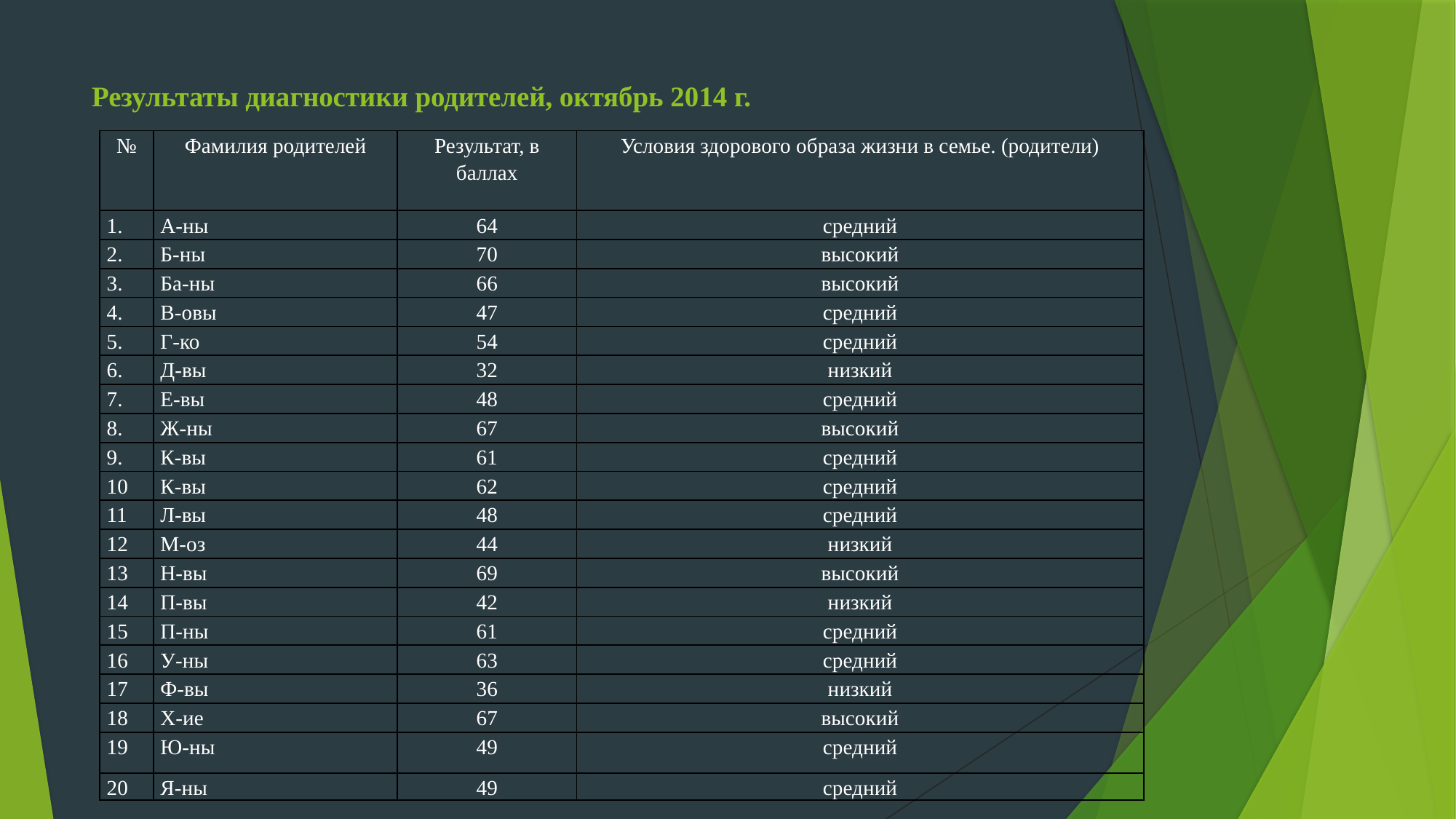

# Результаты диагностики родителей, октябрь 2014 г.
| № | Фамилия родителей | Результат, в баллах | Условия здорового образа жизни в семье. (родители) |
| --- | --- | --- | --- |
| 1. | А-ны | 64 | средний |
| 2. | Б-ны | 70 | высокий |
| 3. | Ба-ны | 66 | высокий |
| 4. | В-овы | 47 | средний |
| 5. | Г-ко | 54 | средний |
| 6. | Д-вы | 32 | низкий |
| 7. | Е-вы | 48 | средний |
| 8. | Ж-ны | 67 | высокий |
| 9. | К-вы | 61 | средний |
| 10 | К-вы | 62 | средний |
| 11 | Л-вы | 48 | средний |
| 12 | М-оз | 44 | низкий |
| 13 | Н-вы | 69 | высокий |
| 14 | П-вы | 42 | низкий |
| 15 | П-ны | 61 | средний |
| 16 | У-ны | 63 | средний |
| 17 | Ф-вы | 36 | низкий |
| 18 | Х-ие | 67 | высокий |
| 19 | Ю-ны | 49 | средний |
| 20 | Я-ны | 49 | средний |